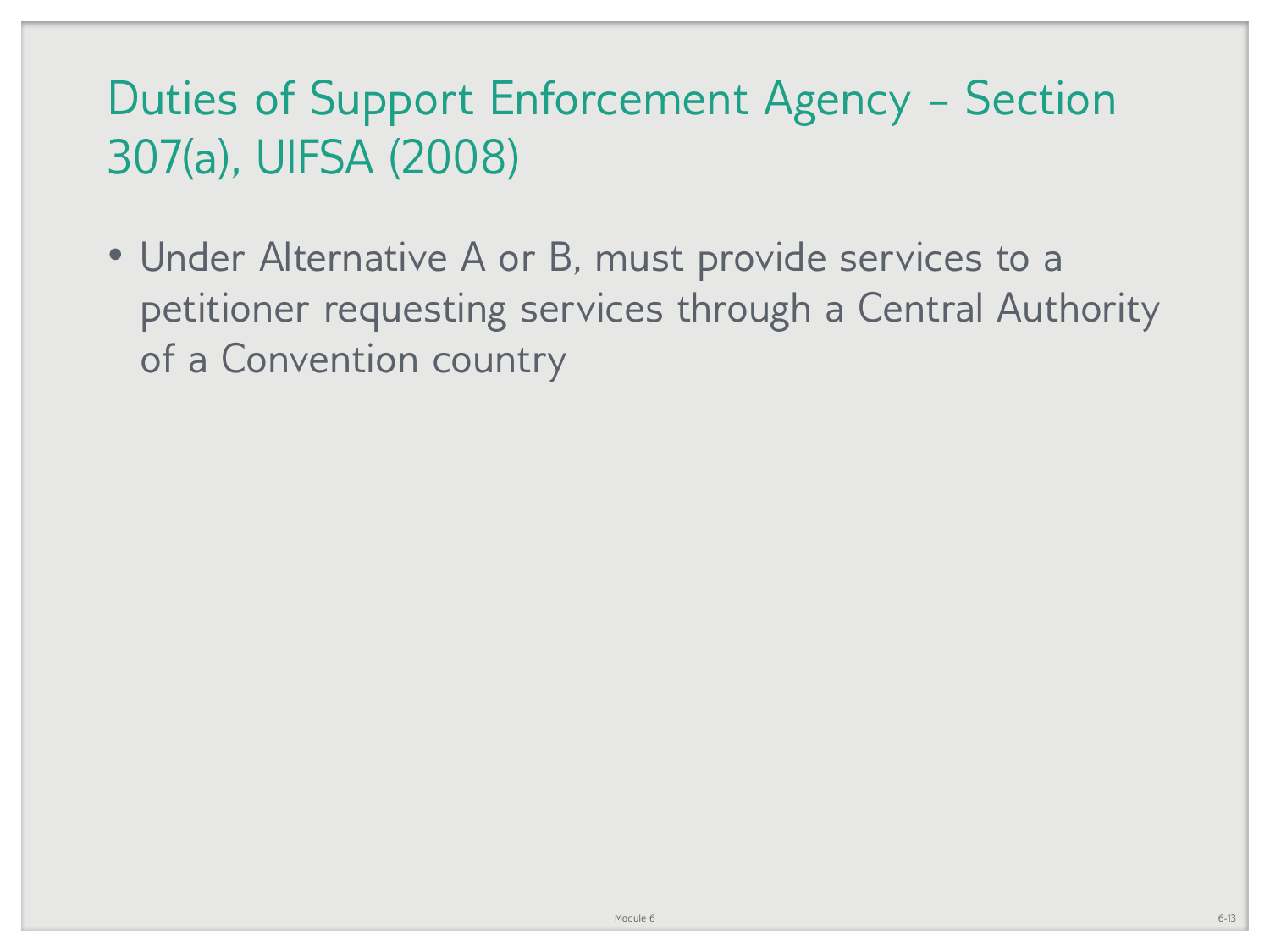

# Duties of Support Enforcement Agency – Section 307(a), UIFSA (2008)
Under Alternative A or B, must provide services to a petitioner requesting services through a Central Authority of a Convention country

Module 6
6-13